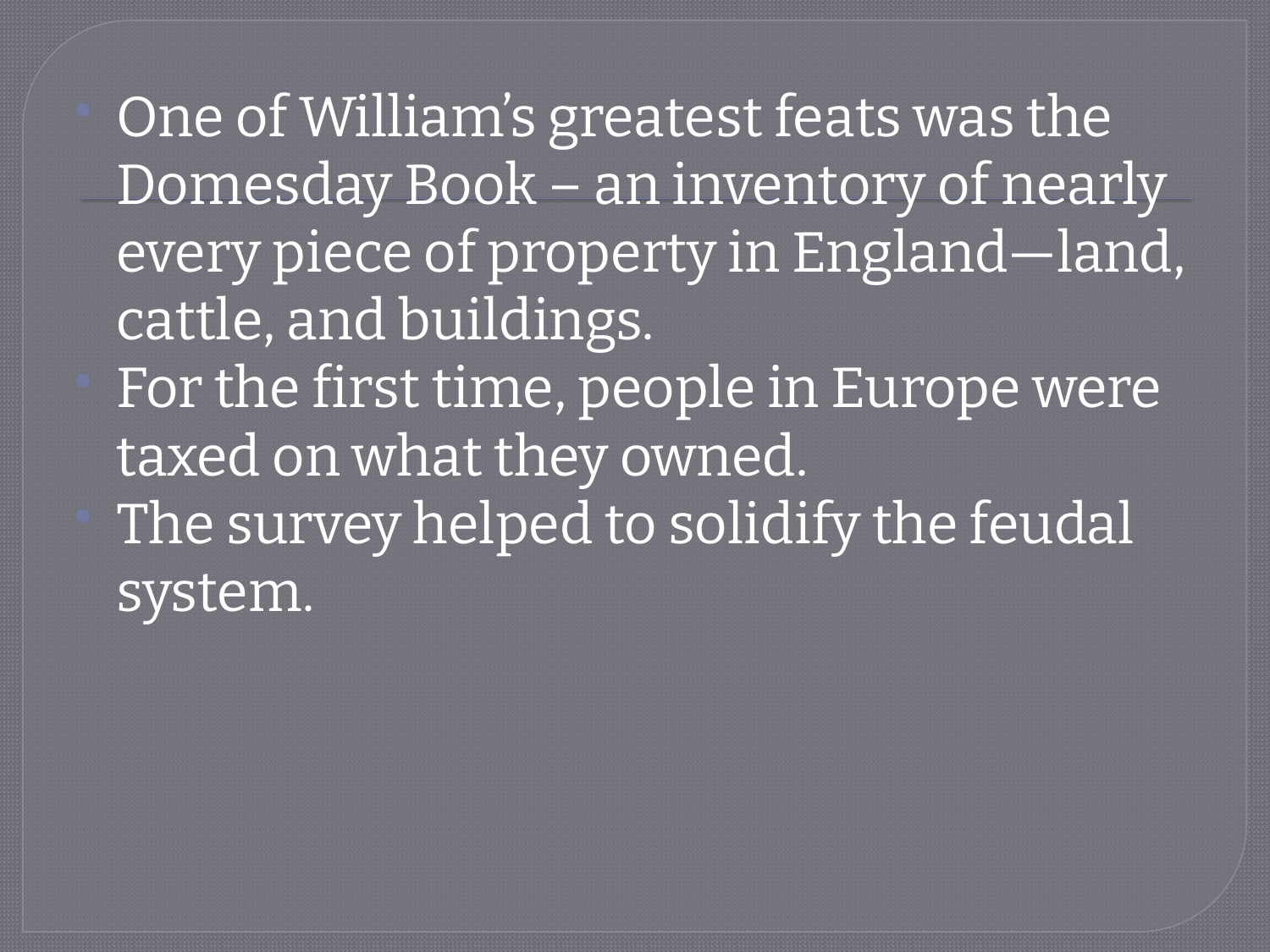

One of William’s greatest feats was the Domesday Book – an inventory of nearly every piece of property in England—land, cattle, and buildings.
For the first time, people in Europe were taxed on what they owned.
The survey helped to solidify the feudal system.